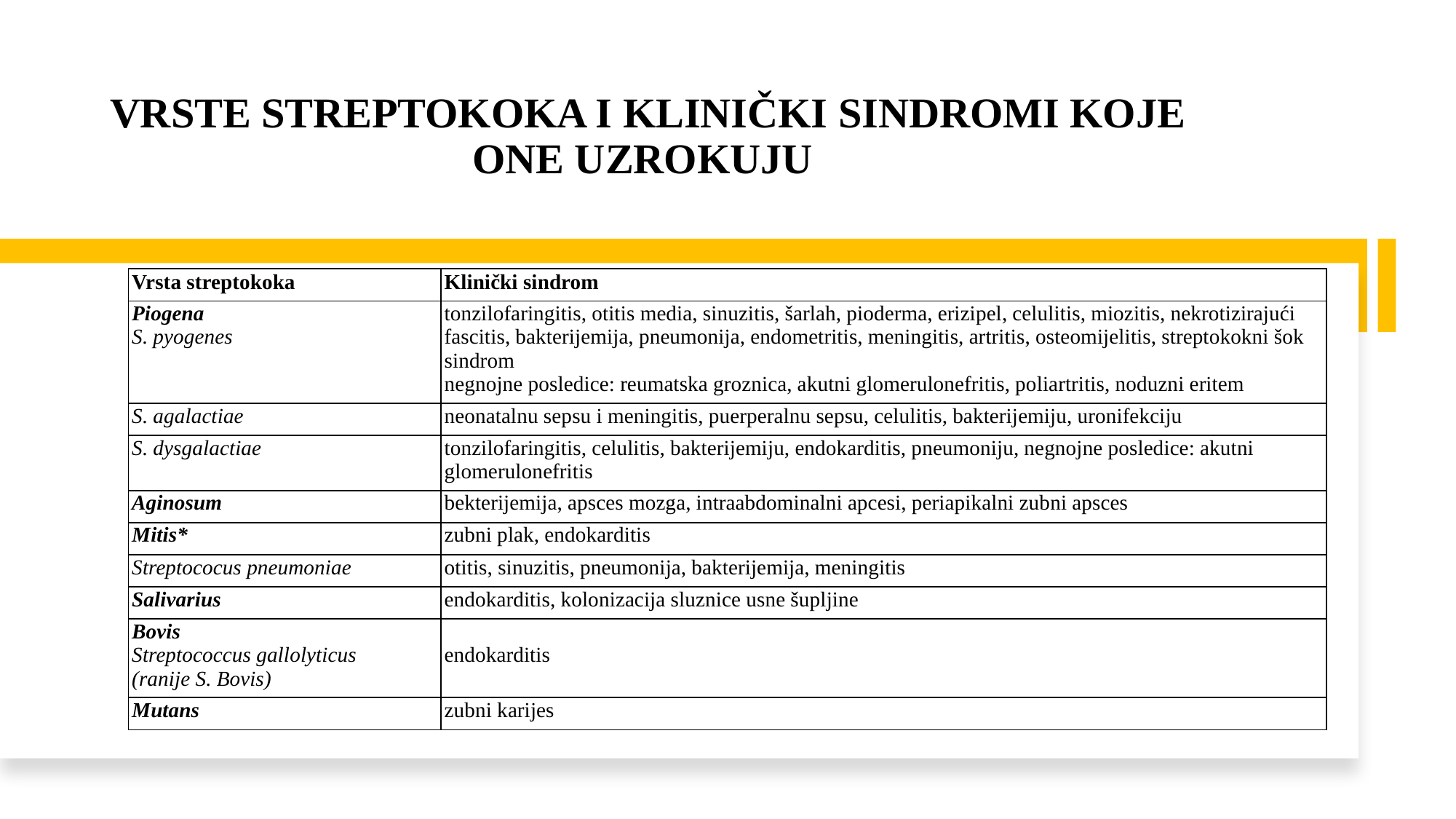

VRSTE STREPTOKOKA I KLINIČKI SINDROMI KOJE ONE UZROKUJU

| Vrsta streptokoka | Klinički sindrom |
| --- | --- |
| Piogena S. pyogenes | tonzilofaringitis, otitis media, sinuzitis, šarlah, pioderma, erizipel, celulitis, miozitis, nekrotizirajući fascitis, bakterijemija, pneumonija, endometritis, meningitis, artritis, osteomijelitis, streptokokni šok sindrom negnojne posledice: reumatska groznica, akutni glomerulonefritis, poliartritis, noduzni eritem |
| S. agalactiae | neonatalnu sepsu i meningitis, puerperalnu sepsu, celulitis, bakterijemiju, uronifekciju |
| S. dysgalactiae | tonzilofaringitis, celulitis, bakterijemiju, endokarditis, pneumoniju, negnojne posledice: akutni glomerulonefritis |
| Aginosum | bekterijemija, apsces mozga, intraabdominalni apcesi, periapikalni zubni apsces |
| Mitis\* | zubni plak, endokarditis |
| Streptococus pneumoniae | otitis, sinuzitis, pneumonija, bakterijemija, meningitis |
| Salivarius | endokarditis, kolonizacija sluznice usne šupljine |
| Bovis Streptococcus gallolyticus (ranije S. Bovis) | endokarditis |
| Mutans | zubni karijes |